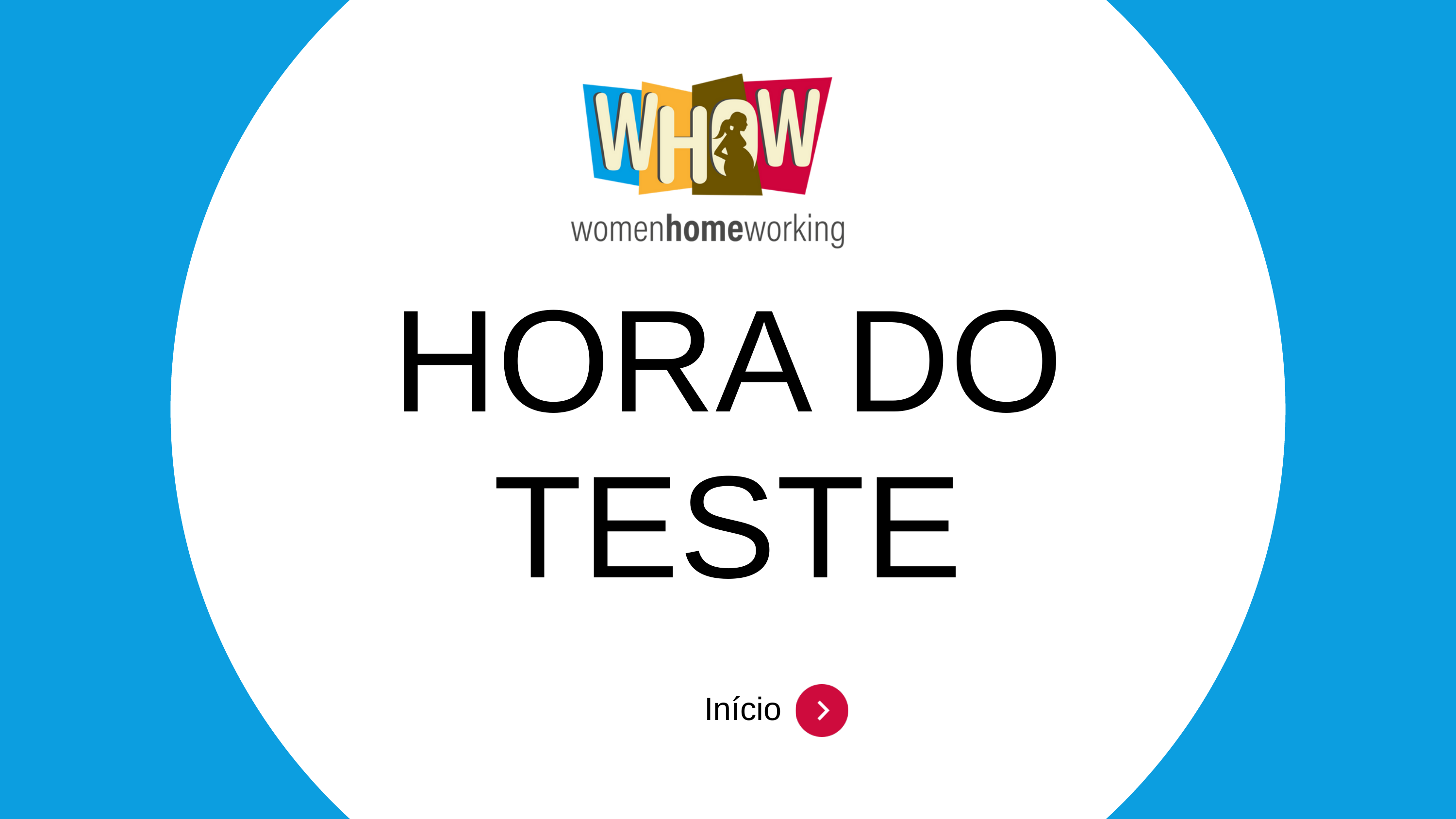

HORA DO TESTE
Vraie ou Fake News?

Início